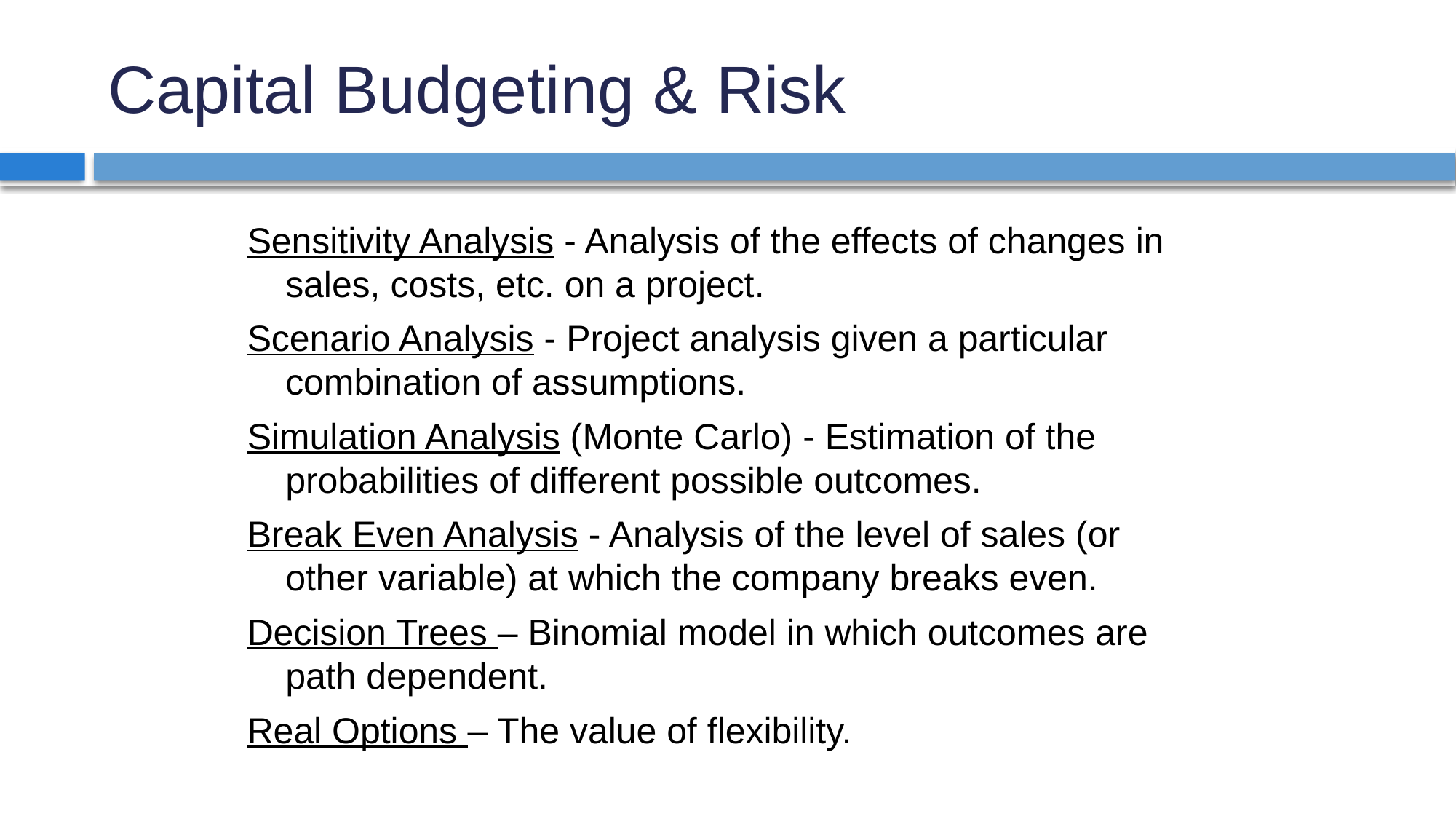

# Capital Budgeting & Risk
Sensitivity Analysis - Analysis of the effects of changes in sales, costs, etc. on a project.
Scenario Analysis - Project analysis given a particular combination of assumptions.
Simulation Analysis (Monte Carlo) - Estimation of the probabilities of different possible outcomes.
Break Even Analysis - Analysis of the level of sales (or other variable) at which the company breaks even.
Decision Trees – Binomial model in which outcomes are path dependent.
Real Options – The value of flexibility.